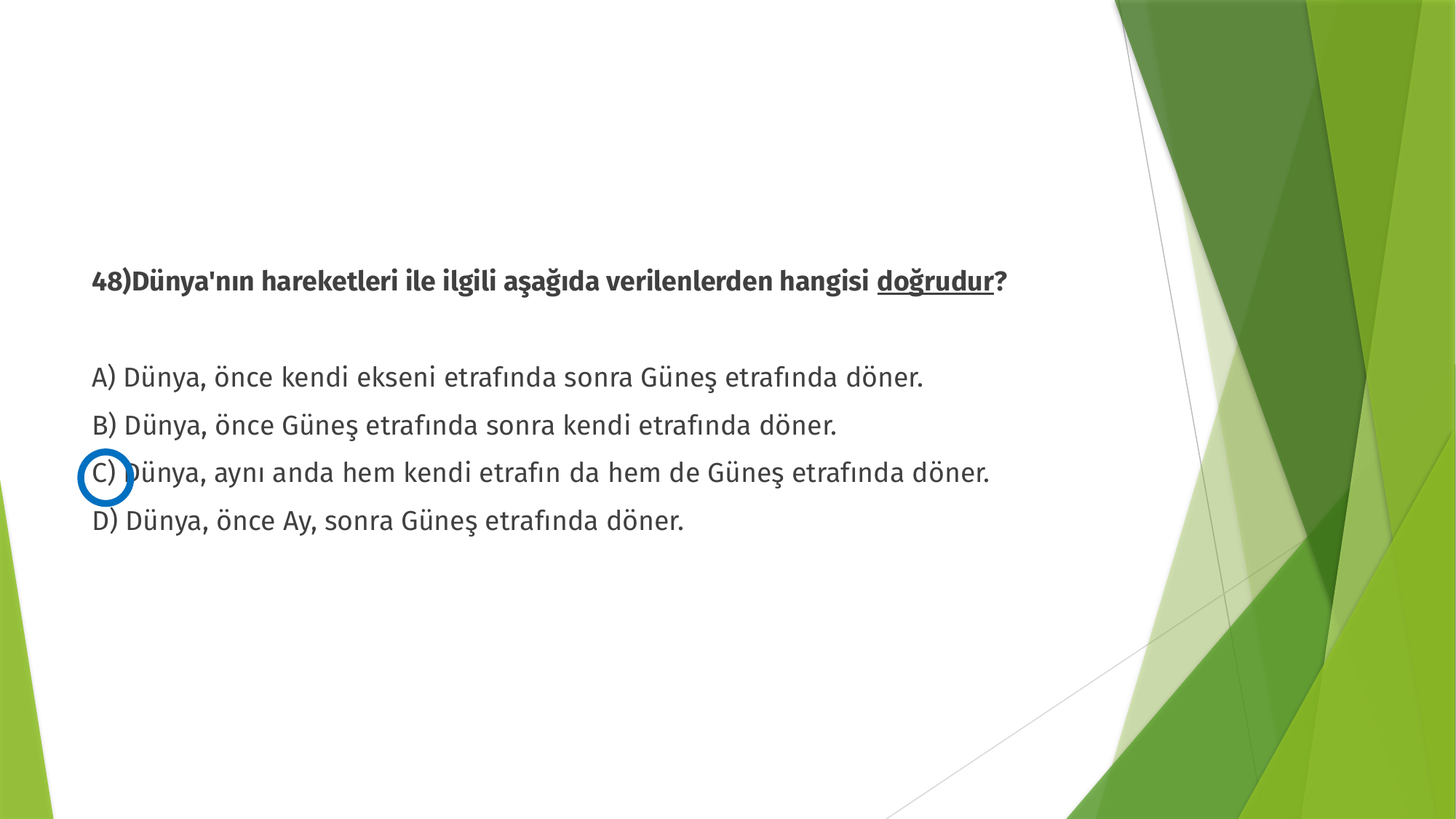

#
48)Dünya'nın hareketleri ile ilgili aşağıda verilenlerden hangisi doğrudur?

A) Dünya, önce kendi ekseni etrafında sonra Güneş etrafında döner.
B) Dünya, önce Güneş etrafında sonra kendi etrafında döner.
C) Dünya, aynı anda hem kendi etrafın­ da hem de Güneş etrafında döner.
D) Dünya, önce Ay, sonra Güneş etra­fında döner.